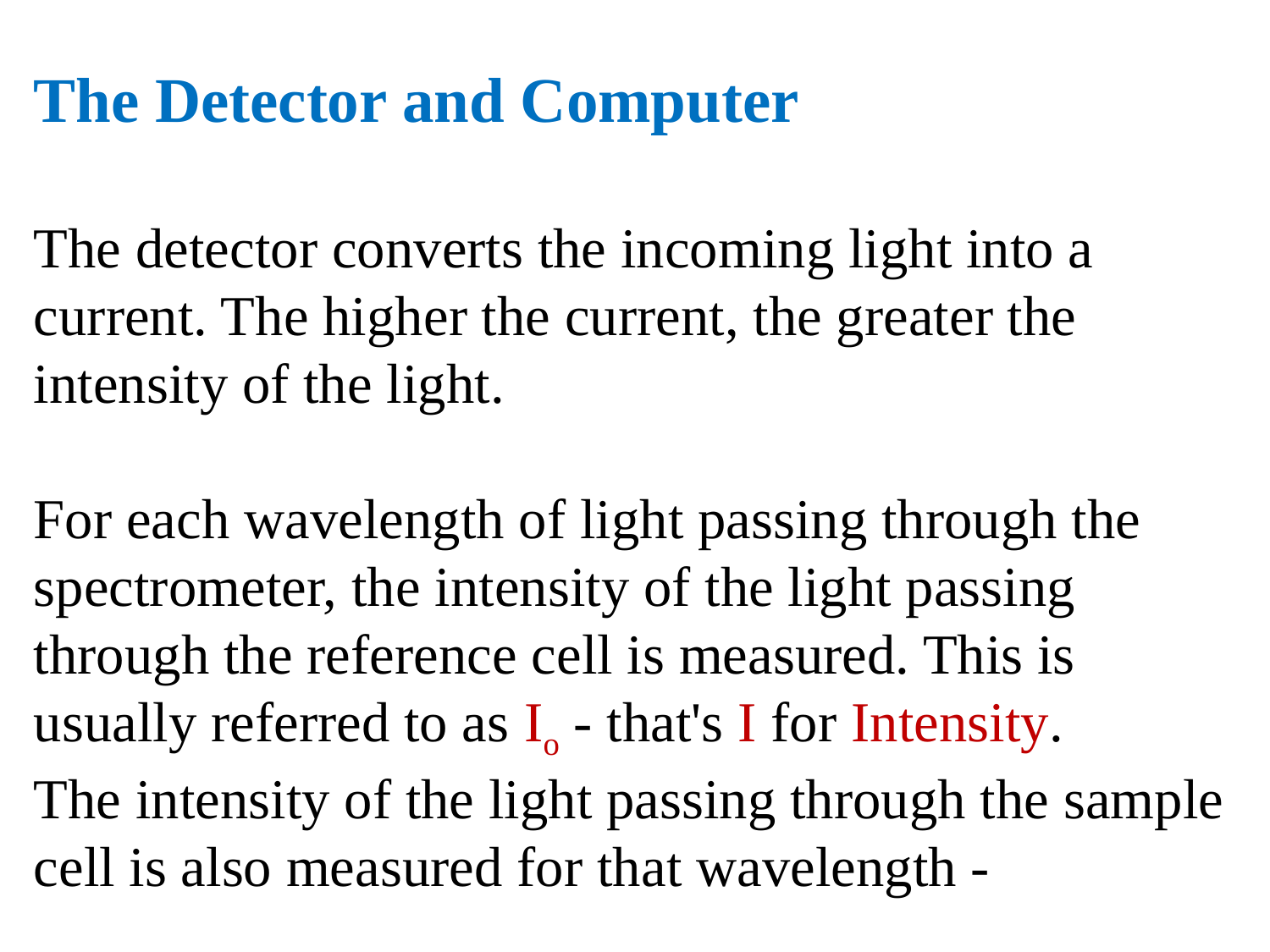

The Detector and Computer

The detector converts the incoming light into a current. The higher the current, the greater the intensity of the light.

For each wavelength of light passing through the spectrometer, the intensity of the light passing through the reference cell is measured. This is usually referred to as Io - that's I for Intensity.
The intensity of the light passing through the sample cell is also measured for that wavelength -